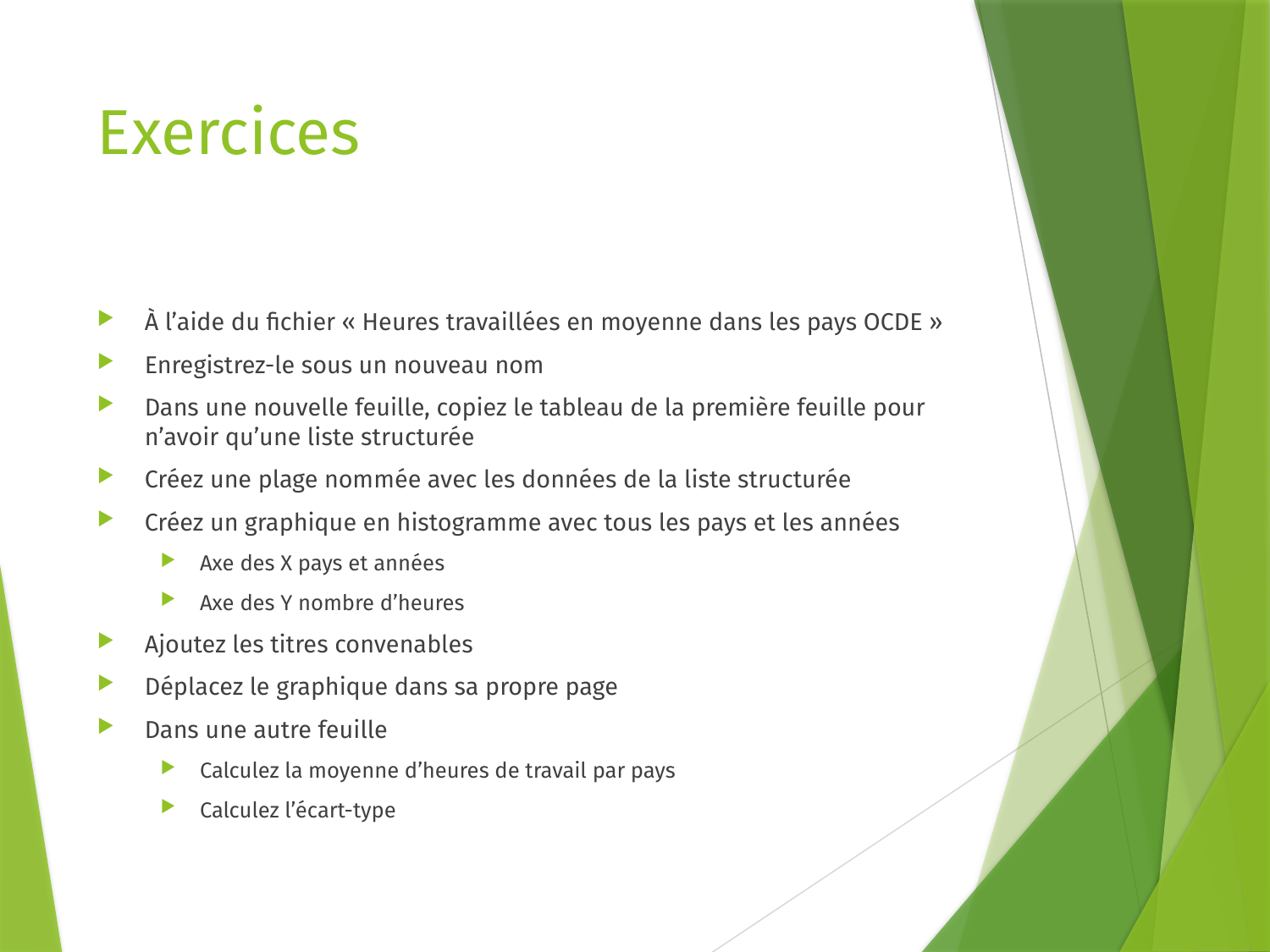

# Exercices
À l’aide du fichier « Heures travaillées en moyenne dans les pays OCDE »
Enregistrez-le sous un nouveau nom
Dans une nouvelle feuille, copiez le tableau de la première feuille pour n’avoir qu’une liste structurée
Créez une plage nommée avec les données de la liste structurée
Créez un graphique en histogramme avec tous les pays et les années
Axe des X pays et années
Axe des Y nombre d’heures
Ajoutez les titres convenables
Déplacez le graphique dans sa propre page
Dans une autre feuille
Calculez la moyenne d’heures de travail par pays
Calculez l’écart-type